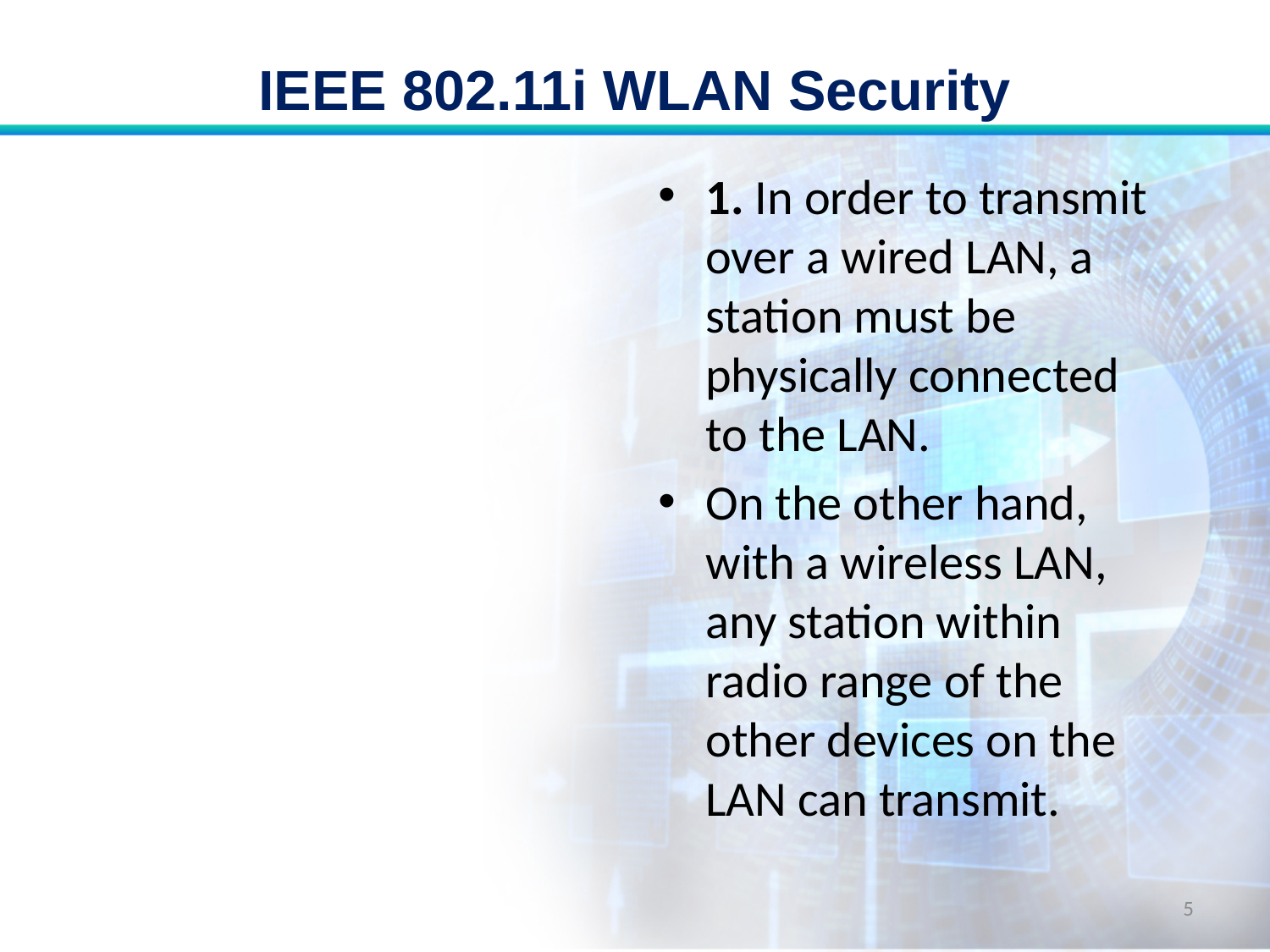

# IEEE 802.11i WLAN Security
1. In order to transmit over a wired LAN, a station must be physically connected to the LAN.
On the other hand, with a wireless LAN, any station within radio range of the other devices on the LAN can transmit.
5